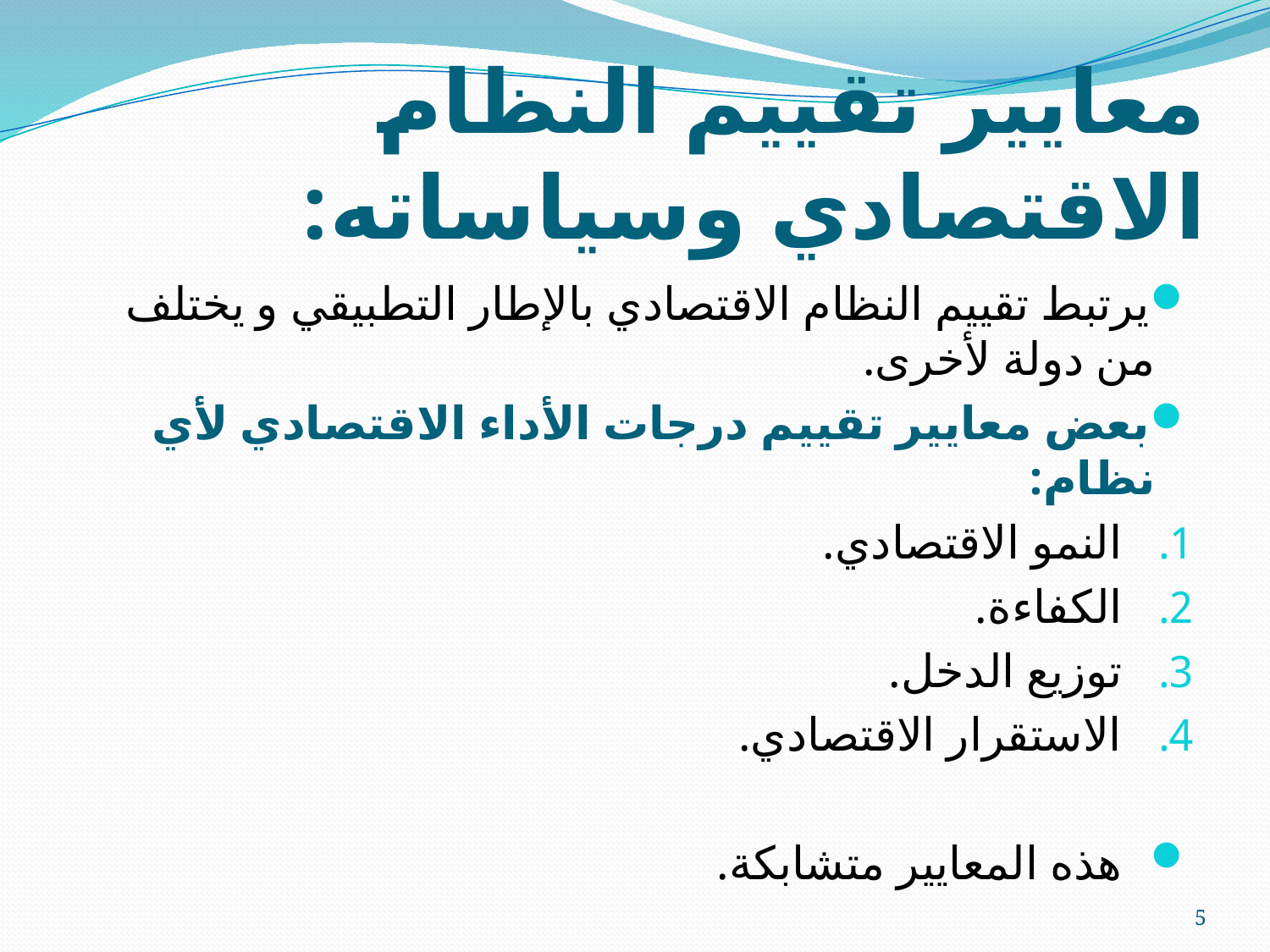

# معايير تقييم النظام الاقتصادي وسياساته:
يرتبط تقييم النظام الاقتصادي بالإطار التطبيقي و يختلف من دولة لأخرى.
بعض معايير تقييم درجات الأداء الاقتصادي لأي نظام:
النمو الاقتصادي.
الكفاءة.
توزيع الدخل.
الاستقرار الاقتصادي.

هذه المعايير متشابكة.
5